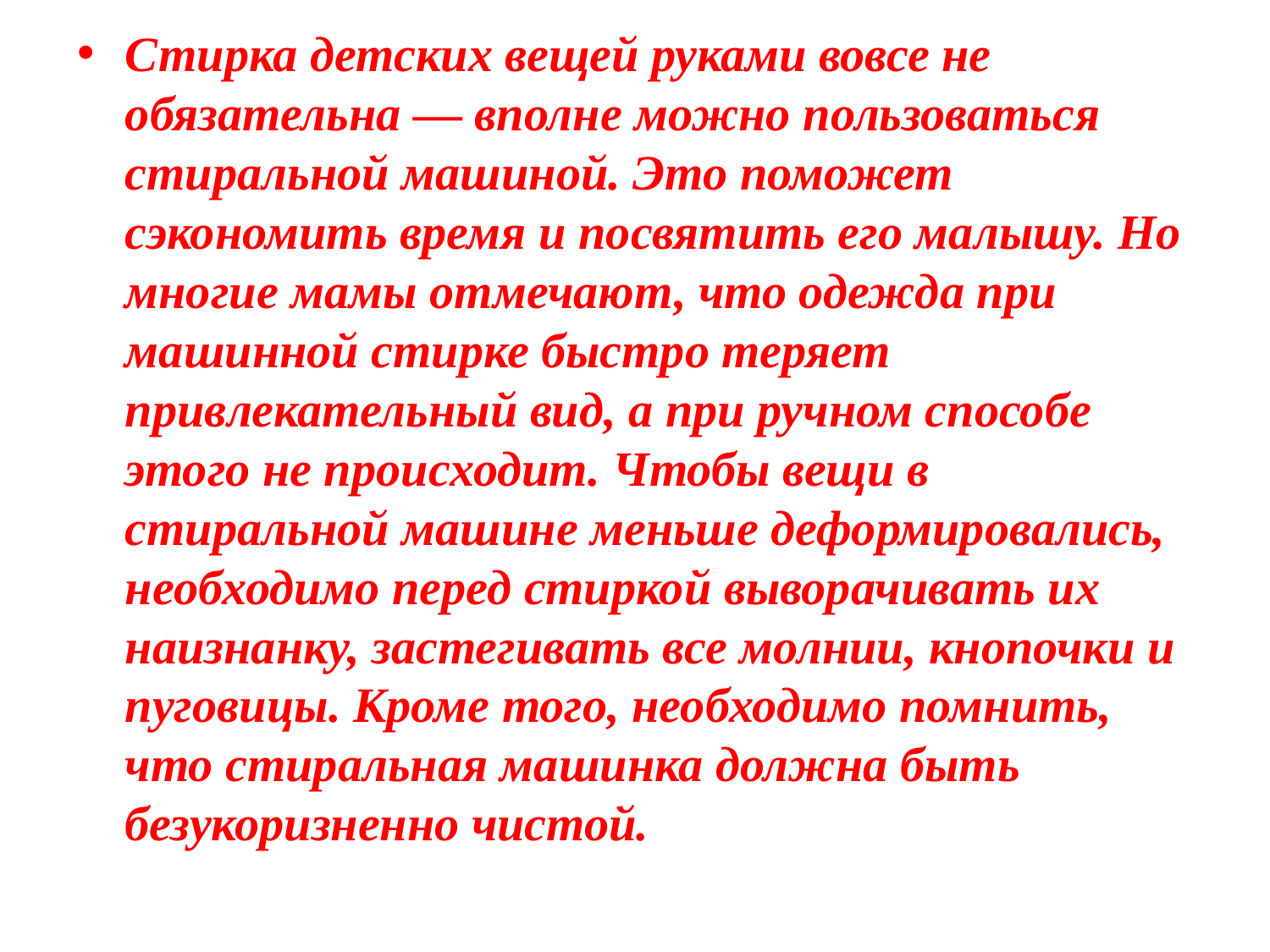

Стирка детских вещей руками вовсе не обязательна — вполне можно пользоваться стиральной машиной. Это поможет сэкономить время и посвятить его малышу. Но многие мамы отмечают, что одежда при машинной стирке быстро теряет привлекательный вид, а при ручном способе этого не происходит. Чтобы вещи в стиральной машине меньше деформировались, необходимо перед стиркой выворачивать их наизнанку, застегивать все молнии, кнопочки и пуговицы. Кроме того, необходимо помнить, что стиральная машинка должна быть безукоризненно чистой.